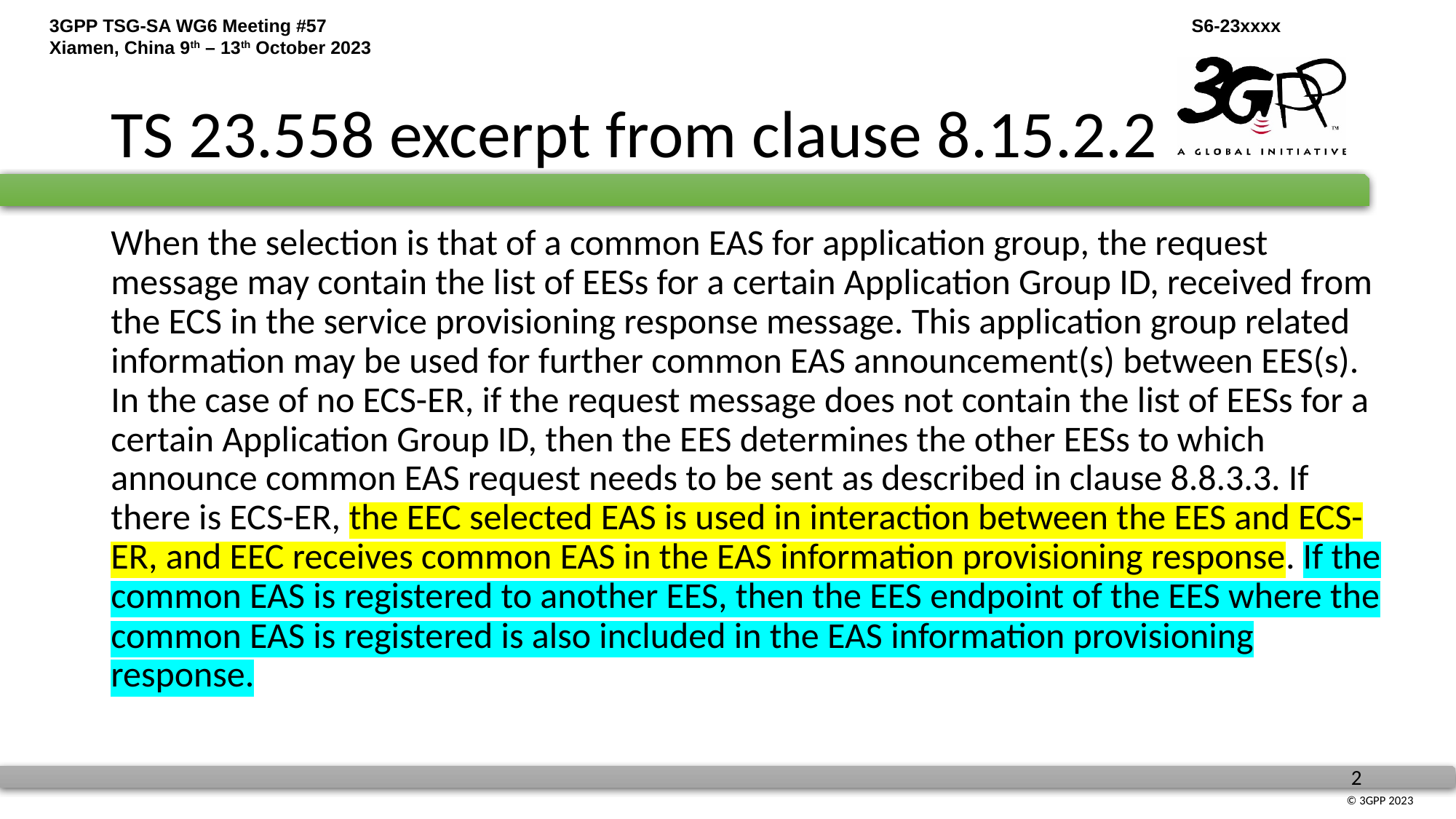

# TS 23.558 excerpt from clause 8.15.2.2
When the selection is that of a common EAS for application group, the request message may contain the list of EESs for a certain Application Group ID, received from the ECS in the service provisioning response message. This application group related information may be used for further common EAS announcement(s) between EES(s). In the case of no ECS-ER, if the request message does not contain the list of EESs for a certain Application Group ID, then the EES determines the other EESs to which announce common EAS request needs to be sent as described in clause 8.8.3.3. If there is ECS-ER, the EEC selected EAS is used in interaction between the EES and ECS-ER, and EEC receives common EAS in the EAS information provisioning response. If the common EAS is registered to another EES, then the EES endpoint of the EES where the common EAS is registered is also included in the EAS information provisioning response.